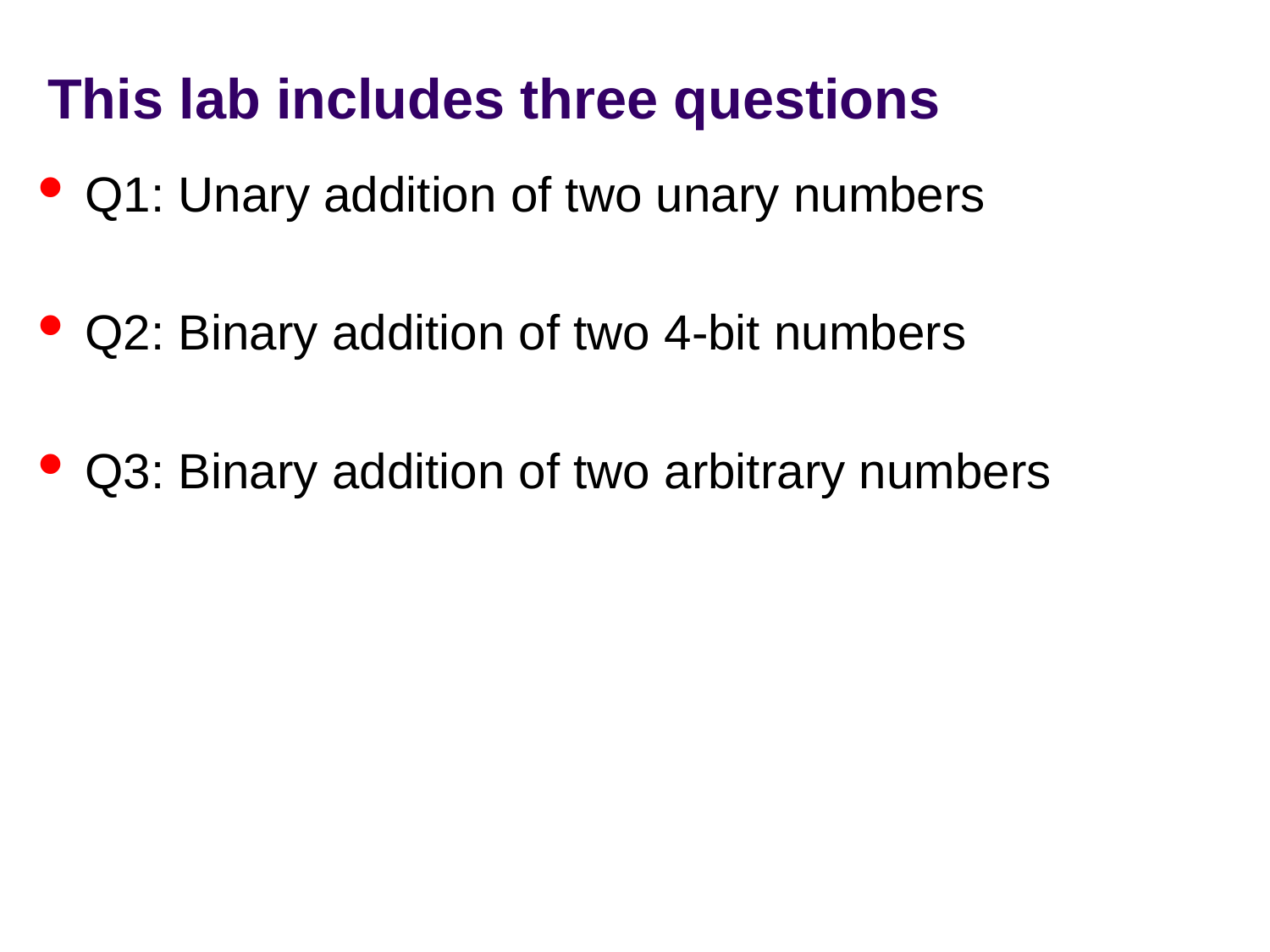

# This lab includes three questions
Q1: Unary addition of two unary numbers

Q2: Binary addition of two 4-bit numbers

Q3: Binary addition of two arbitrary numbers